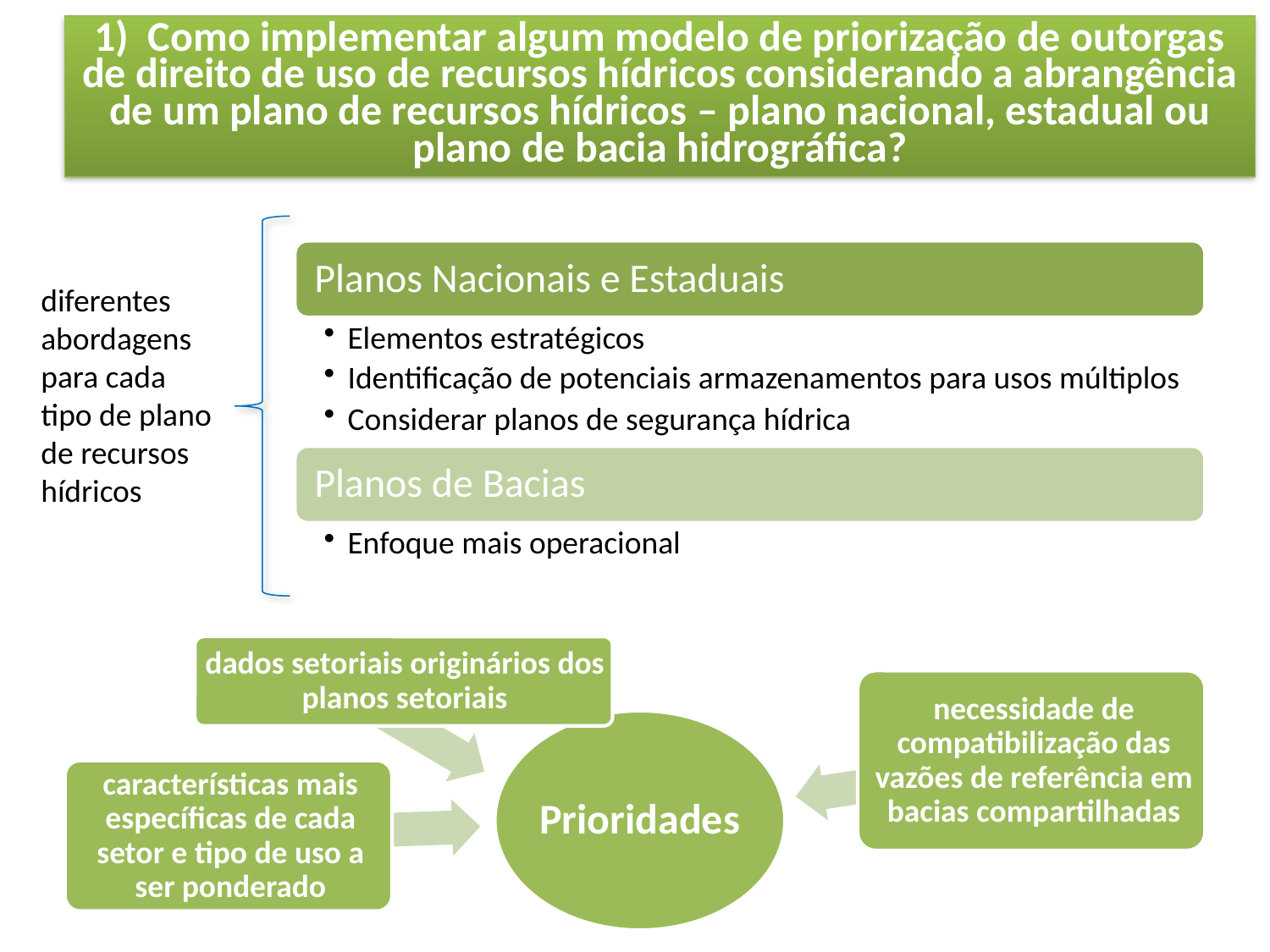

1)  Como implementar algum modelo de priorização de outorgas de direito de uso de recursos hídricos considerando a abrangência de um plano de recursos hídricos – plano nacional, estadual ou plano de bacia hidrográfica?

Planos Nacionais e Estaduais
Elementos estratégicos
Identificação de potenciais armazenamentos para usos múltiplos
Considerar planos de segurança hídrica
Planos de Bacias
Enfoque mais operacional
diferentes abordagens para cada tipo de plano de recursos hídricos
Prioridades
características mais específicas de cada setor e tipo de uso a ser ponderado
dados setoriais originários dos planos setoriais
necessidade de compatibilização das vazões de referência em bacias compartilhadas